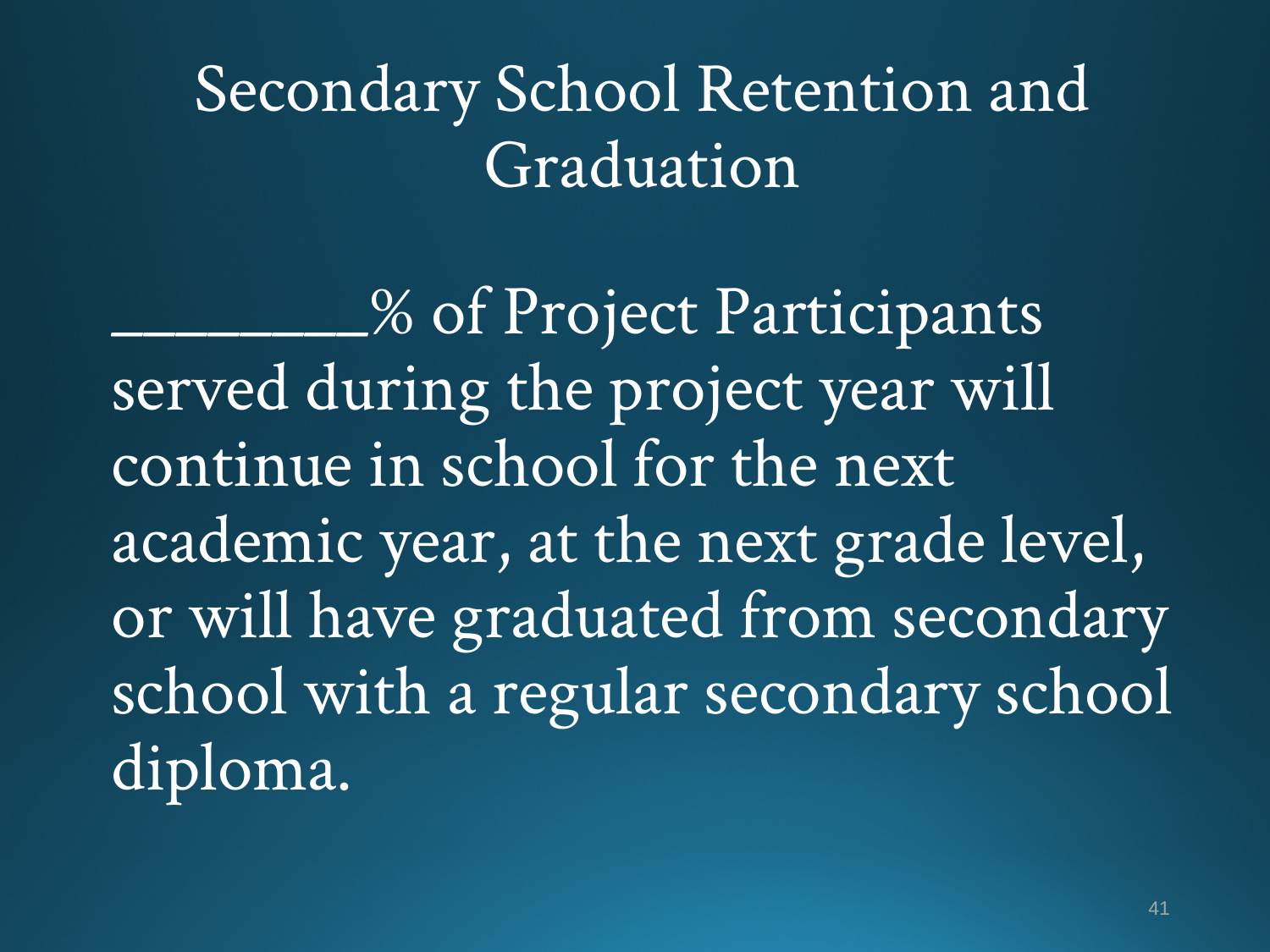

# Secondary School Retention and Graduation
	________% of Project Participants served during the project year will continue in school for the next academic year, at the next grade level, or will have graduated from secondary school with a regular secondary school diploma.
41